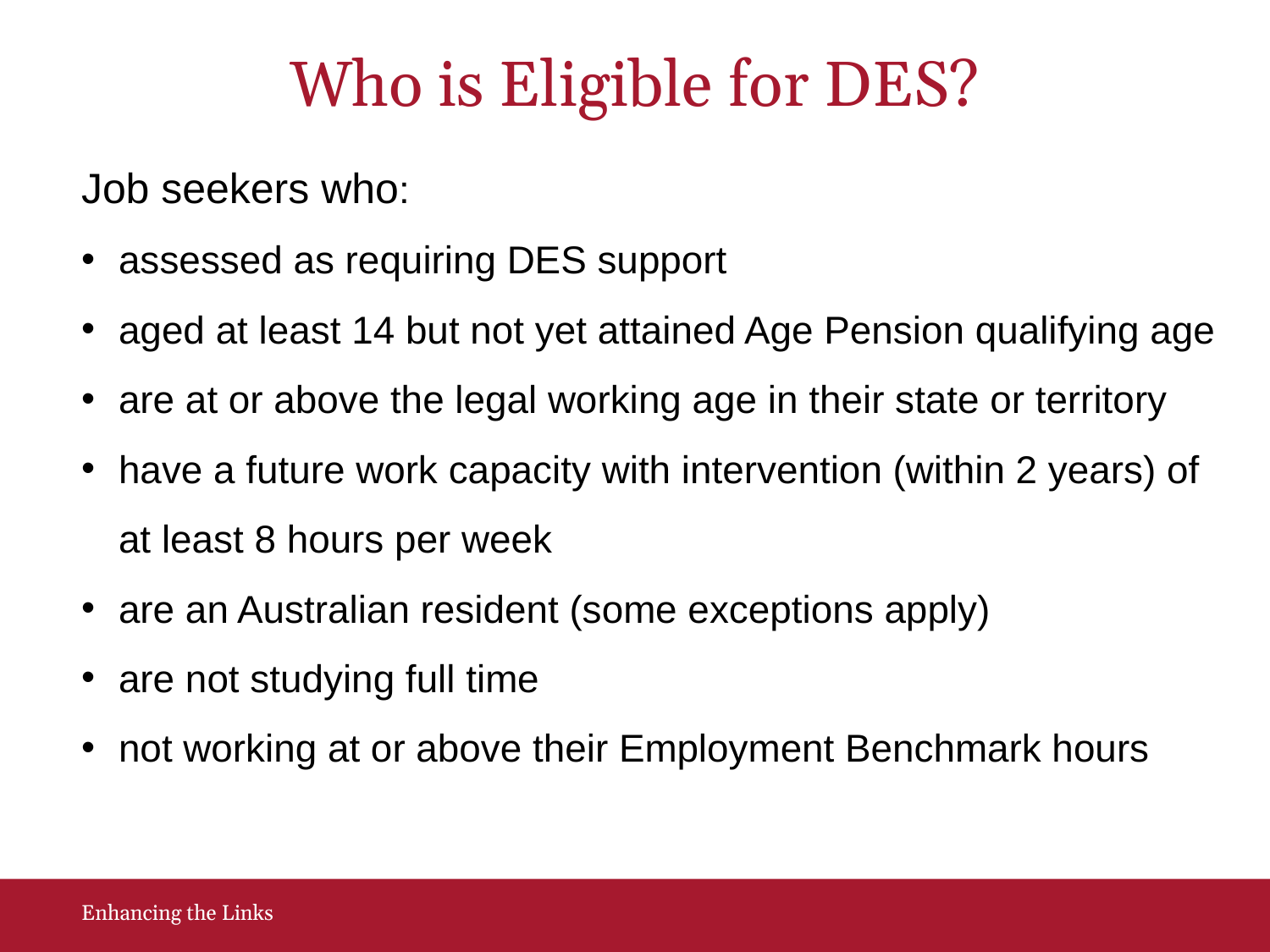

# Who is Eligible for DES?
Job seekers who:
assessed as requiring DES support
aged at least 14 but not yet attained Age Pension qualifying age
are at or above the legal working age in their state or territory
have a future work capacity with intervention (within 2 years) of at least 8 hours per week
are an Australian resident (some exceptions apply)
are not studying full time
not working at or above their Employment Benchmark hours
Enhancing the Links